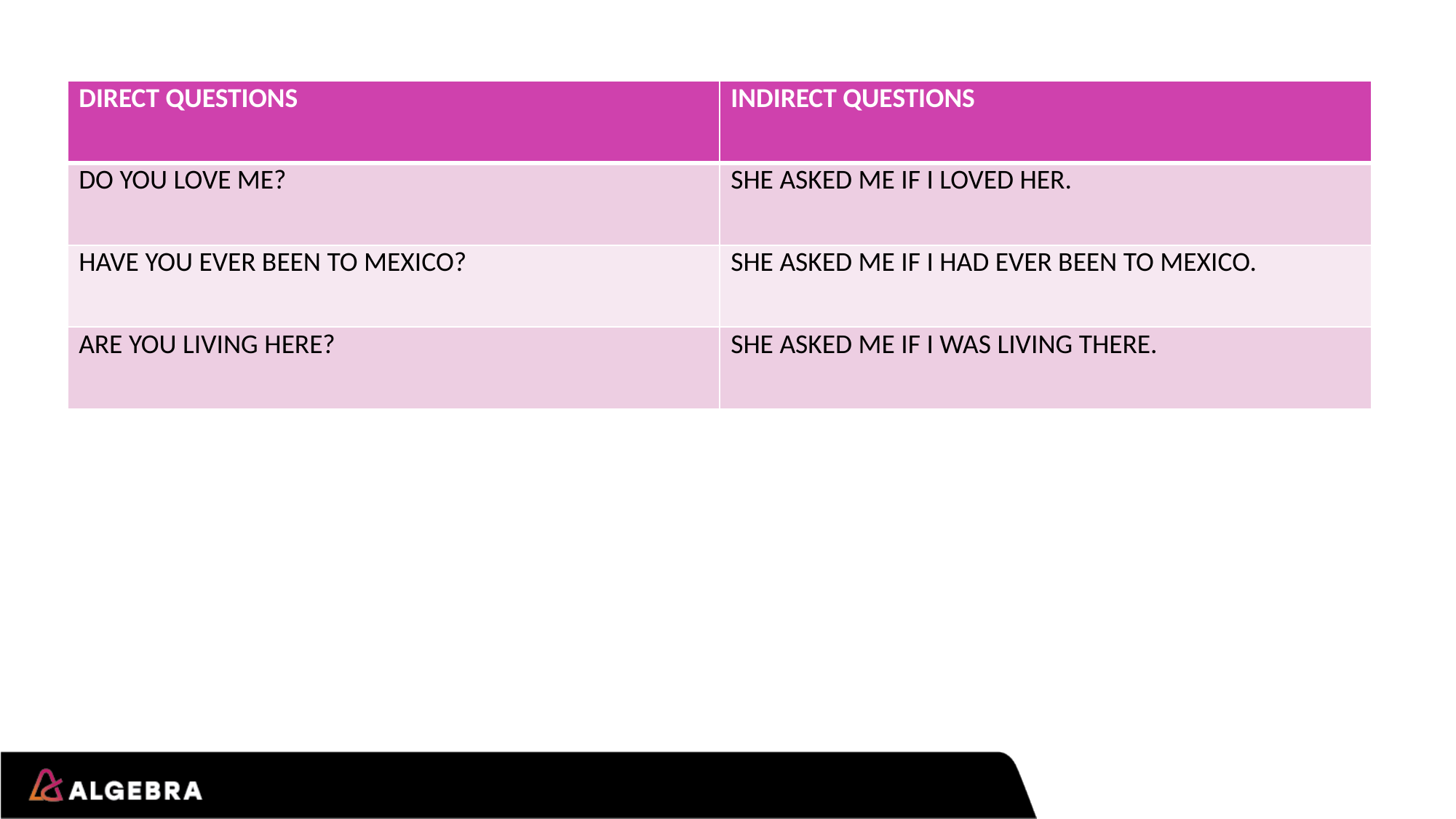

| DIRECT QUESTIONS | INDIRECT QUESTIONS |
| --- | --- |
| DO YOU LOVE ME? | SHE ASKED ME IF I LOVED HER. |
| HAVE YOU EVER BEEN TO MEXICO? | SHE ASKED ME IF I HAD EVER BEEN TO MEXICO. |
| ARE YOU LIVING HERE? | SHE ASKED ME IF I WAS LIVING THERE. |